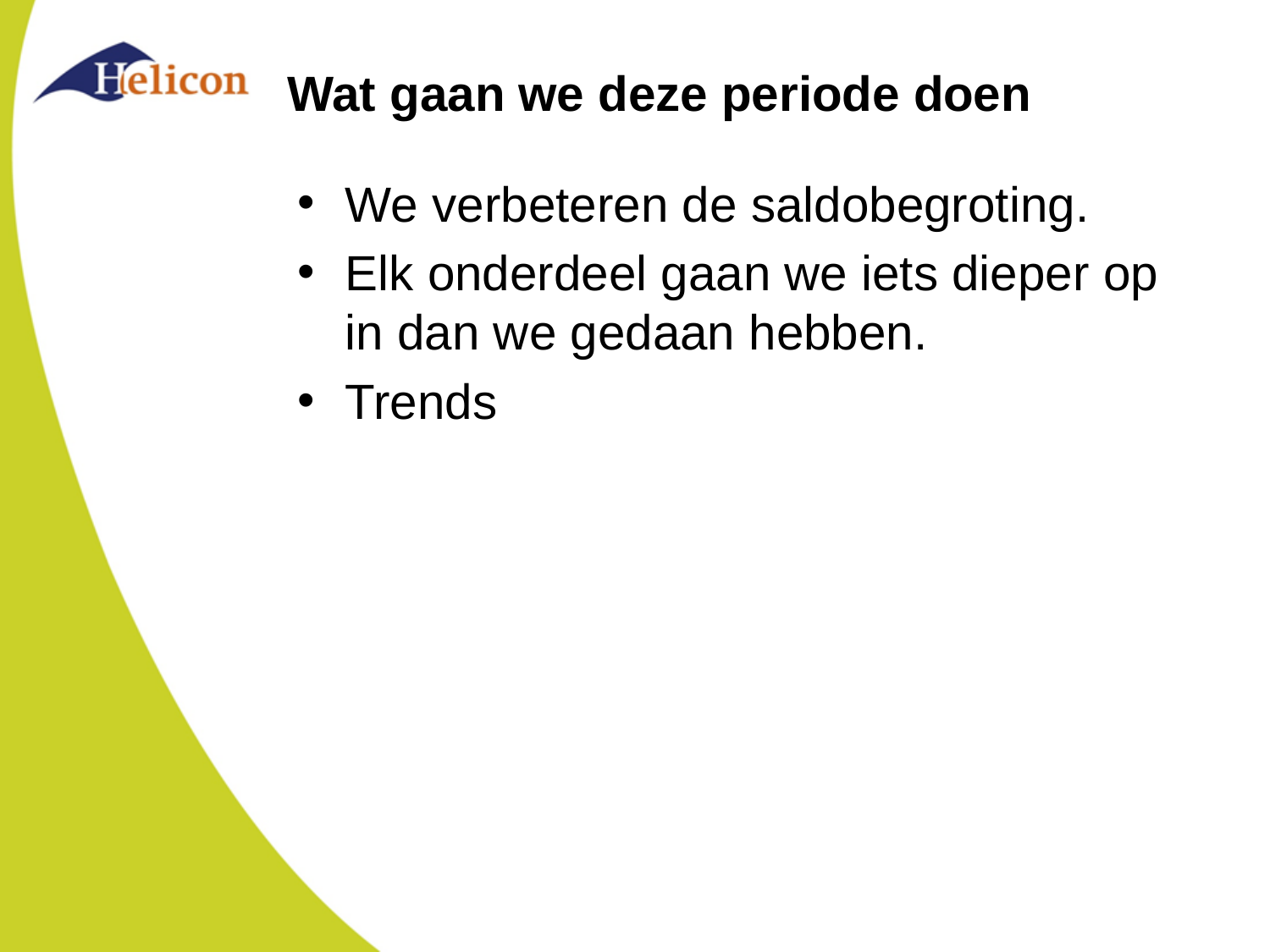

# Wat gaan we deze periode doen
We verbeteren de saldobegroting.
Elk onderdeel gaan we iets dieper op in dan we gedaan hebben.
Trends